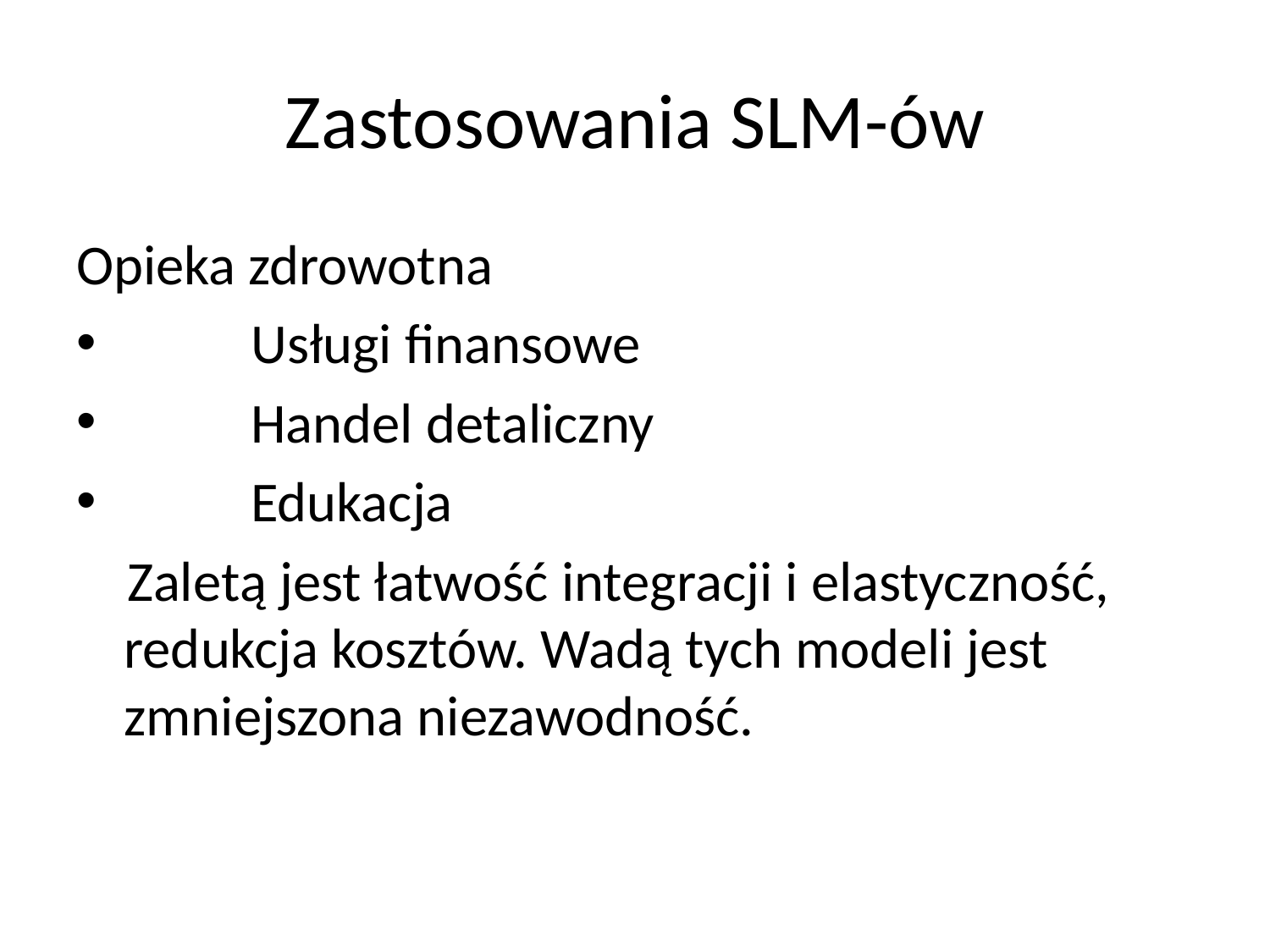

# Zastosowania SLM-ów
Opieka zdrowotna
	Usługi finansowe
	Handel detaliczny
	Edukacja
    Zaletą jest łatwość integracji i elastyczność, redukcja kosztów. Wadą tych modeli jest zmniejszona niezawodność.